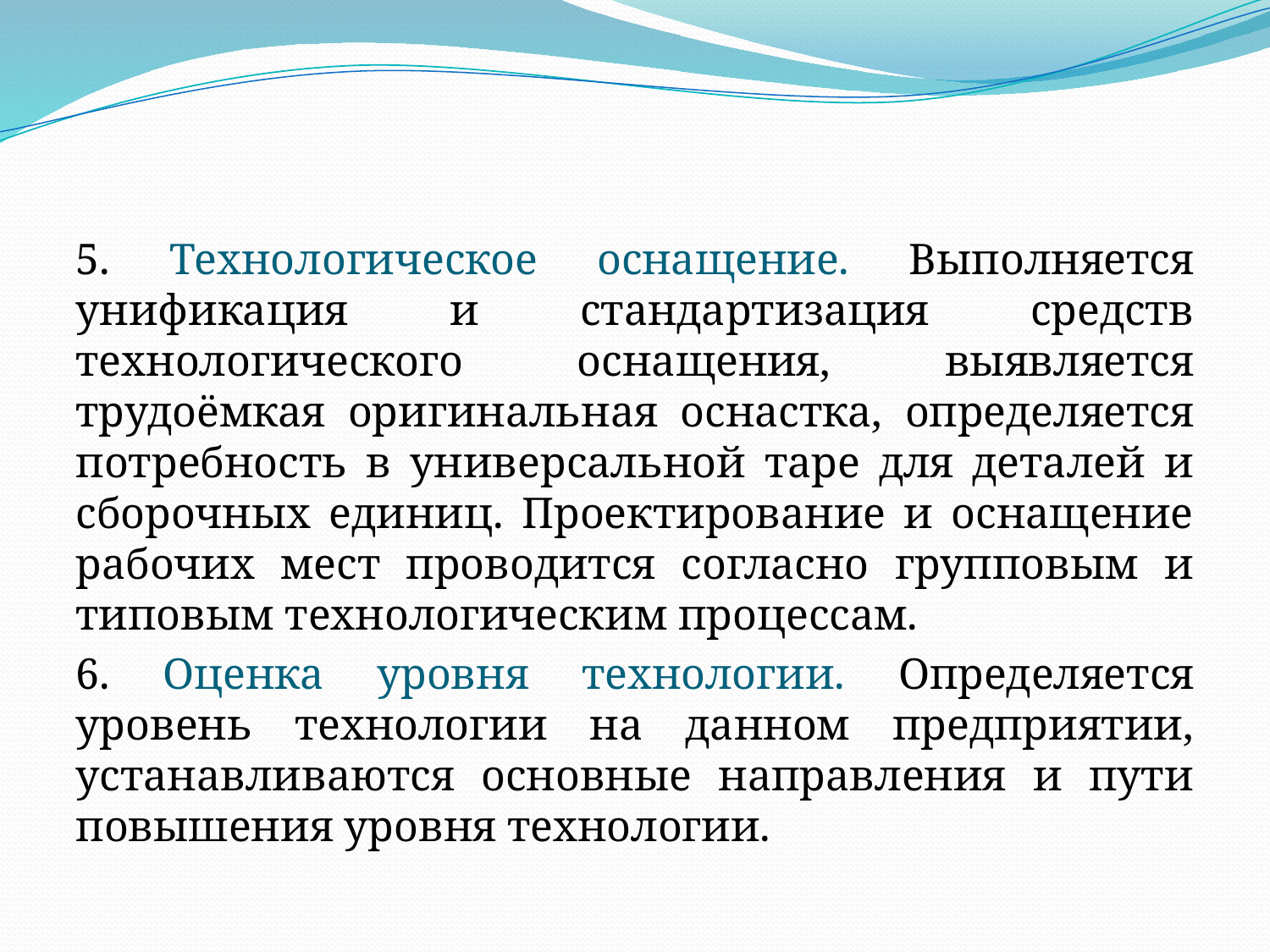

5. Технологическое оснащение. Выполняется унификация и стандартизация средств технологического оснащения, выявляется трудоёмкая оригинальная оснастка, определяется потребность в универсальной таре для деталей и сборочных единиц. Проектирование и оснащение рабочих мест проводится согласно групповым и типовым технологическим процессам.
6. Оценка уровня технологии. Определяется уровень технологии на данном предприятии, устанавливаются основные направления и пути повышения уровня технологии.